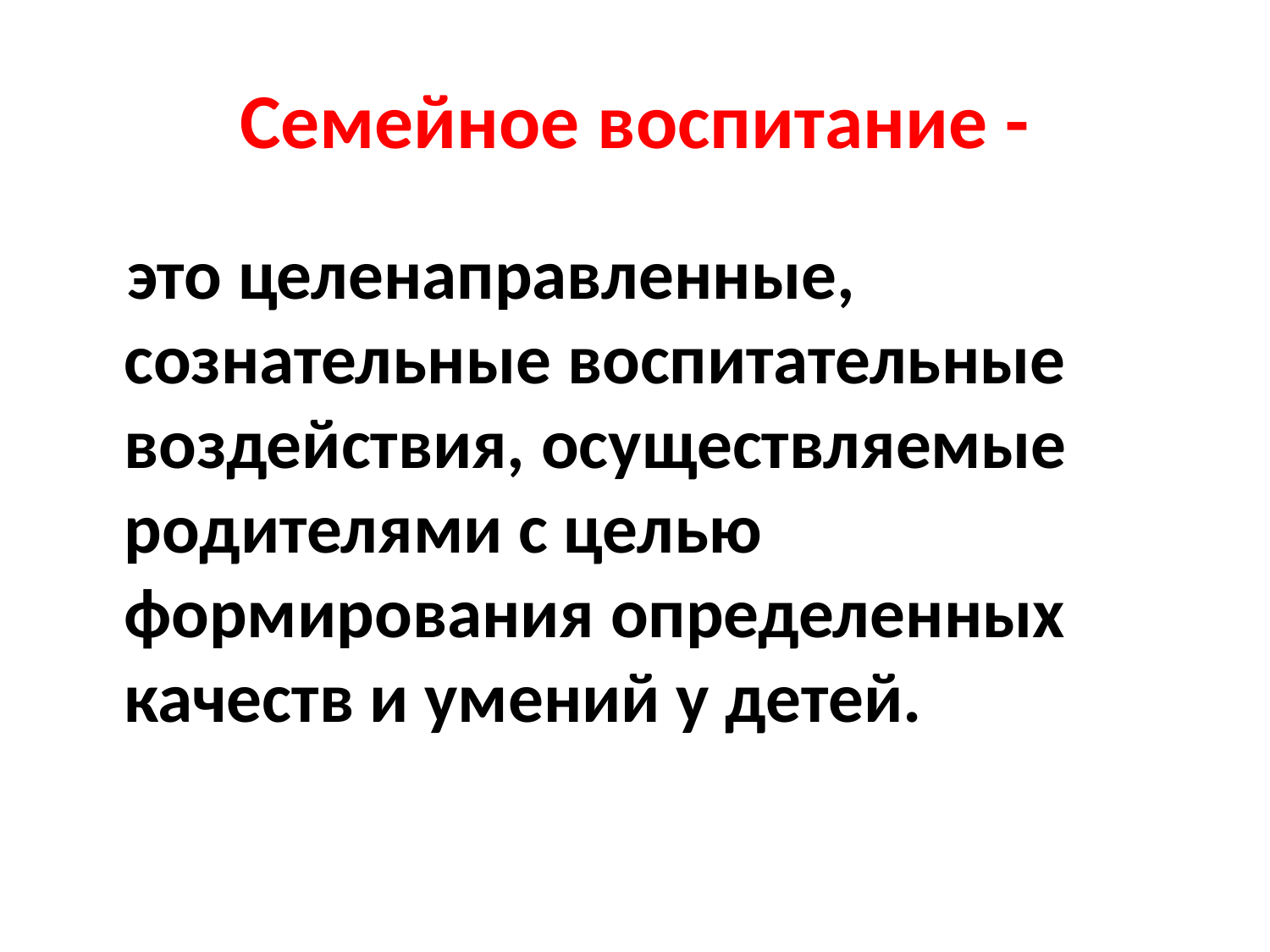

# Семейное воспитание -
    это целенаправленные, сознательные воспитательные воздействия, осуществляемые родителями с целью формирования определенных качеств и умений у детей.